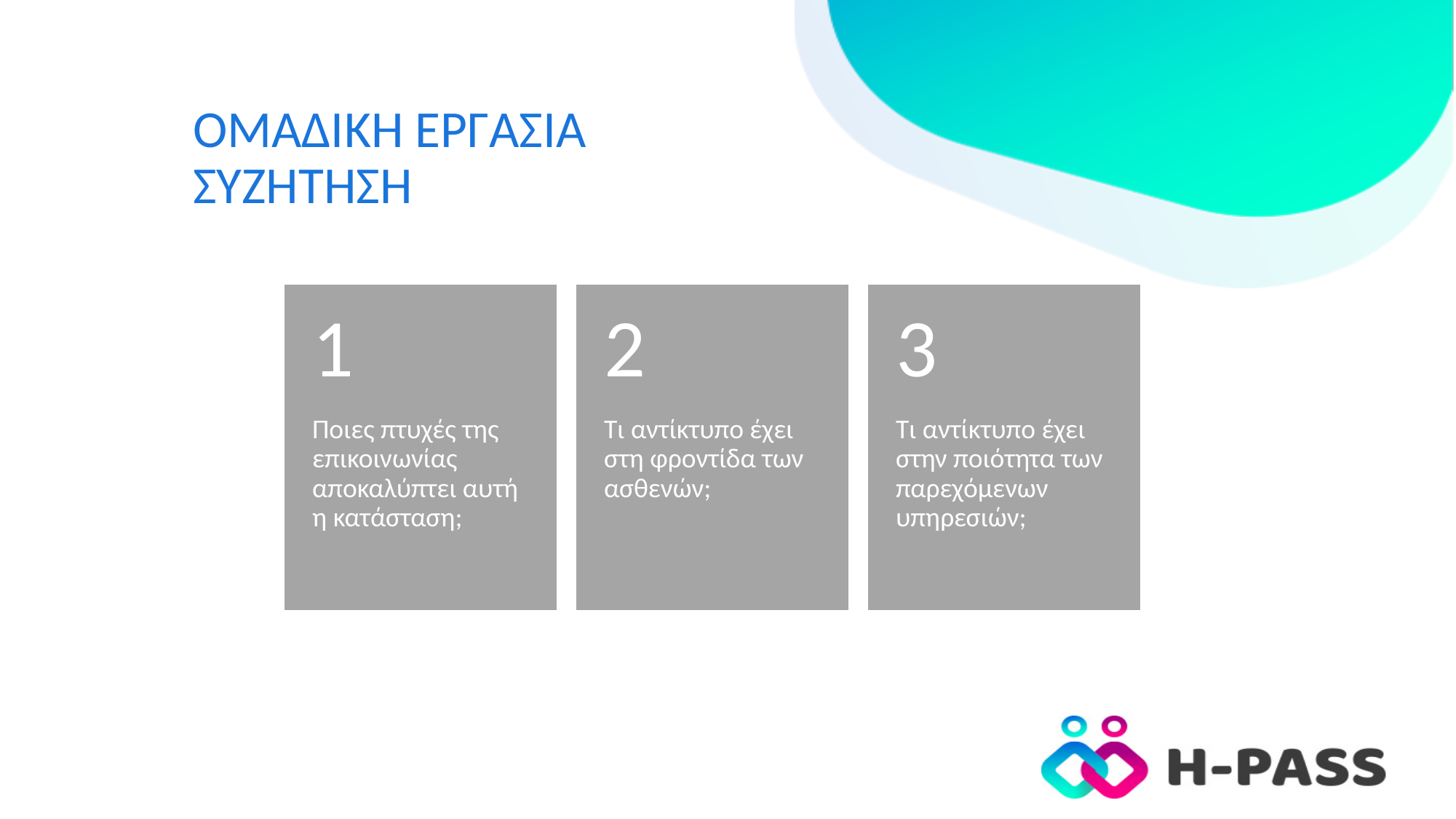

# ΟΜΑΔΙΚΗ ΕΡΓΑΣΙΑ ΣΥΖΗΤΗΣΗ
Ποιες πτυχές της επικοινωνίας αποκαλύπτει αυτή η κατάσταση;
1
Τι αντίκτυπο έχει στη φροντίδα των ασθενών;
2
Τι αντίκτυπο έχει στην ποιότητα των παρεχόμενων υπηρεσιών;
3